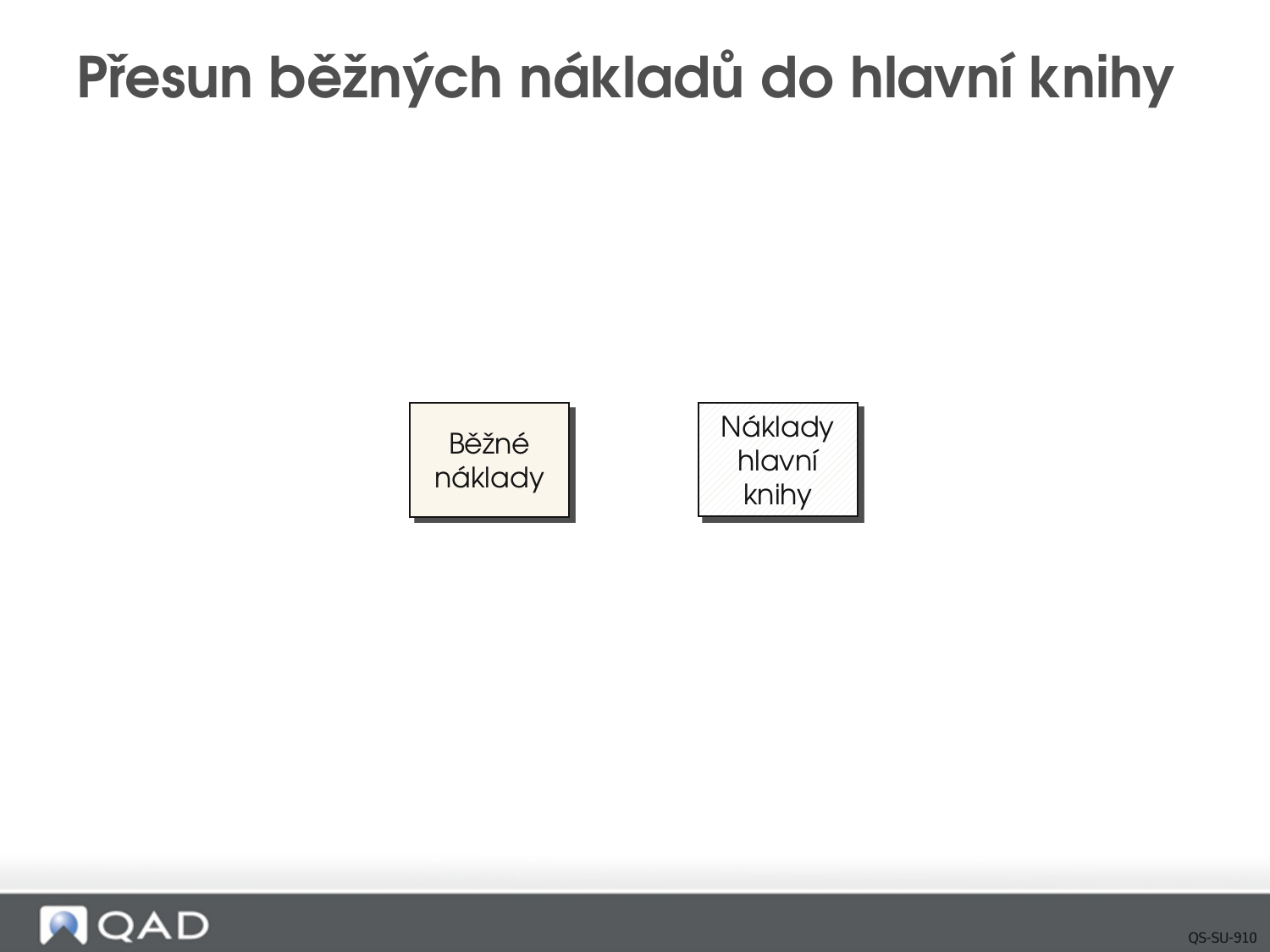

# Přesun běžných nákladů do hlavní knihy
Náklady
hlavní
knihy
Běžné
náklady

QS-SU-910